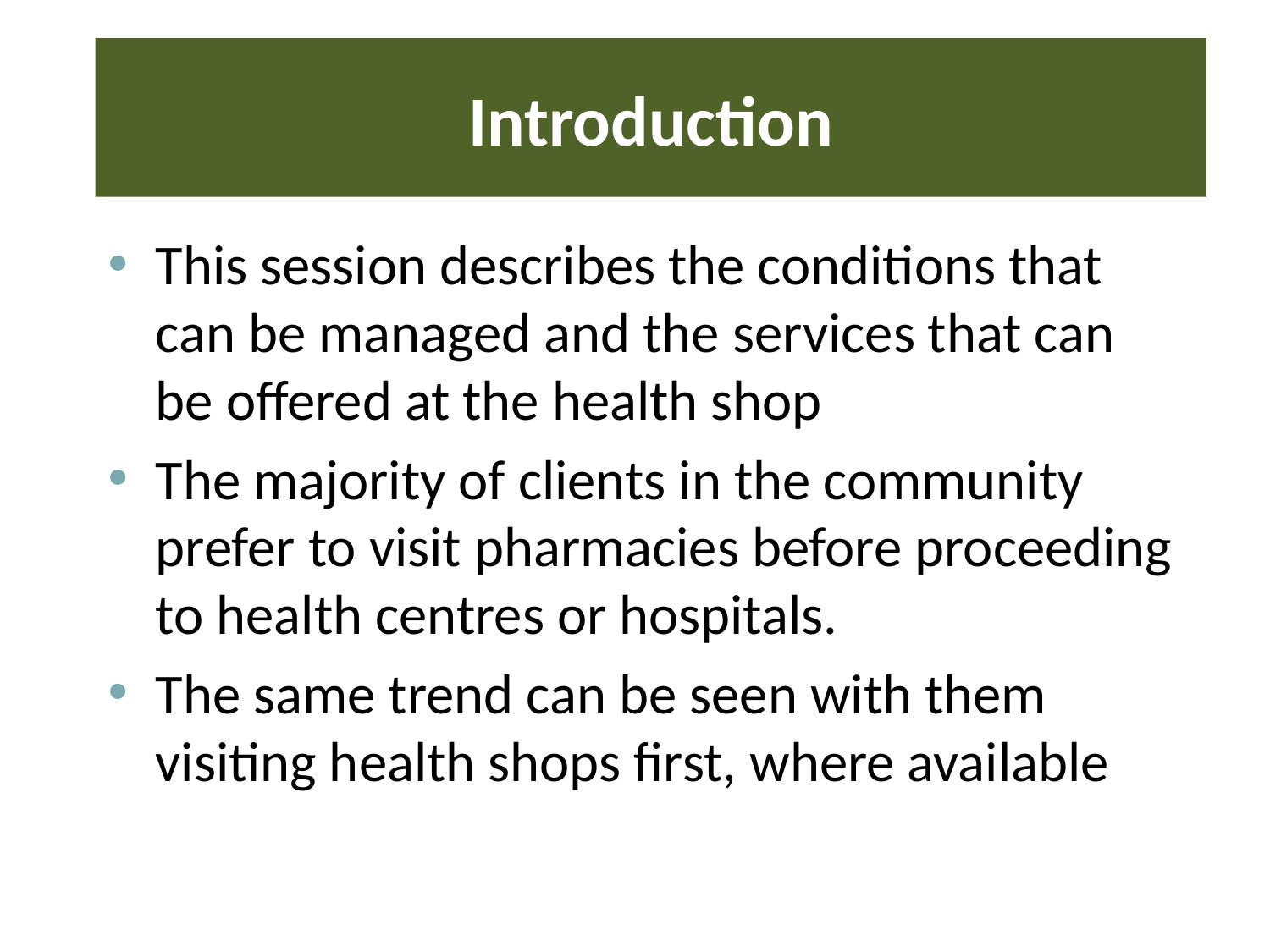

# Introduction
This session describes the conditions that can be managed and the services that can be offered at the health shop
The majority of clients in the community prefer to visit pharmacies before proceeding to health centres or hospitals.
The same trend can be seen with them visiting health shops first, where available